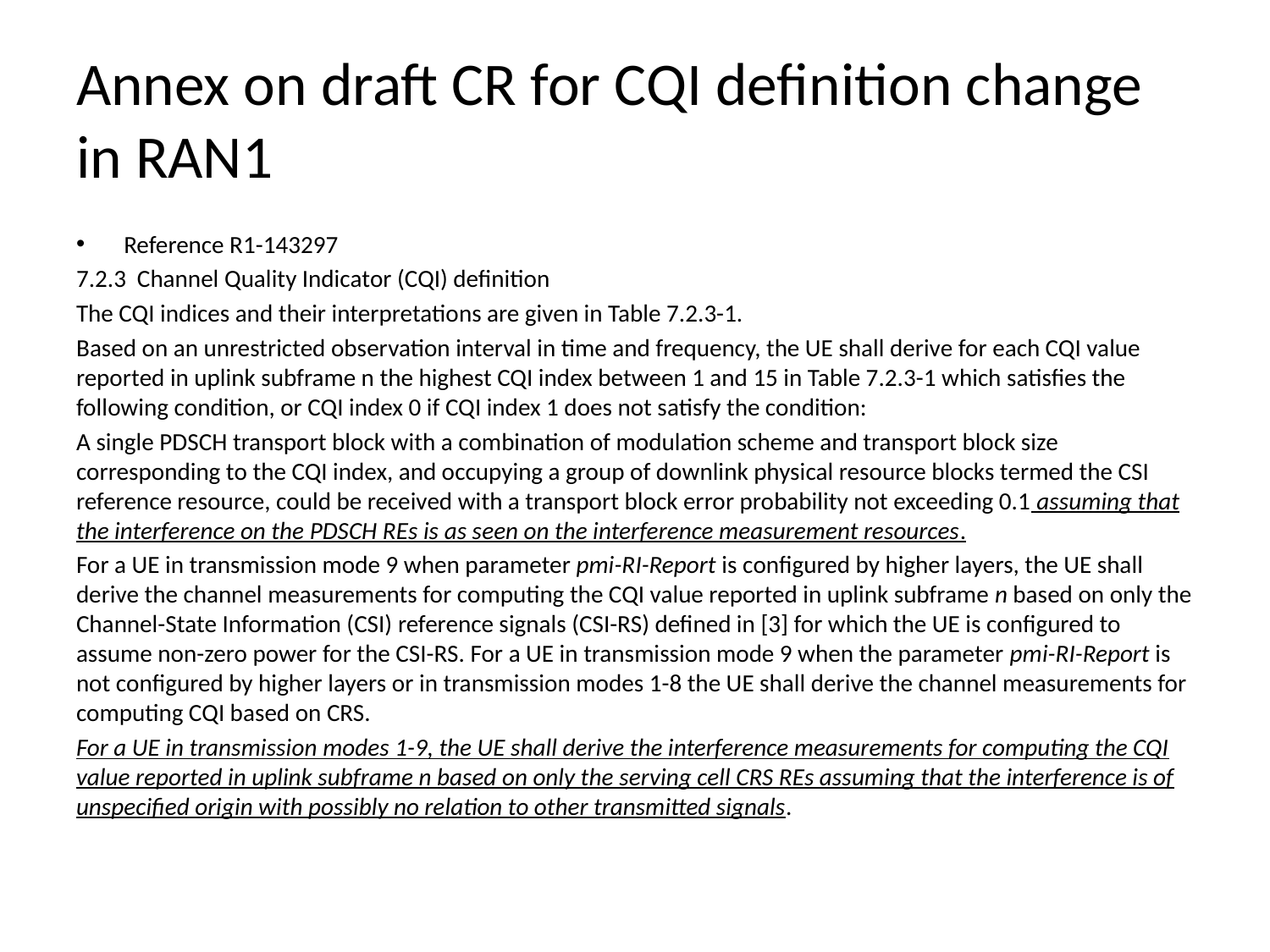

# Annex on draft CR for CQI definition change in RAN1
Reference R1-143297
7.2.3  Channel Quality Indicator (CQI) definition
The CQI indices and their interpretations are given in Table 7.2.3-1.
Based on an unrestricted observation interval in time and frequency, the UE shall derive for each CQI value reported in uplink subframe n the highest CQI index between 1 and 15 in Table 7.2.3-1 which satisfies the following condition, or CQI index 0 if CQI index 1 does not satisfy the condition:
A single PDSCH transport block with a combination of modulation scheme and transport block size corresponding to the CQI index, and occupying a group of downlink physical resource blocks termed the CSI reference resource, could be received with a transport block error probability not exceeding 0.1 assuming that the interference on the PDSCH REs is as seen on the interference measurement resources.
For a UE in transmission mode 9 when parameter pmi-RI-Report is configured by higher layers, the UE shall derive the channel measurements for computing the CQI value reported in uplink subframe n based on only the Channel-State Information (CSI) reference signals (CSI-RS) defined in [3] for which the UE is configured to assume non-zero power for the CSI-RS. For a UE in transmission mode 9 when the parameter pmi-RI-Report is not configured by higher layers or in transmission modes 1-8 the UE shall derive the channel measurements for computing CQI based on CRS.
For a UE in transmission modes 1-9, the UE shall derive the interference measurements for computing the CQI value reported in uplink subframe n based on only the serving cell CRS REs assuming that the interference is of unspecified origin with possibly no relation to other transmitted signals.